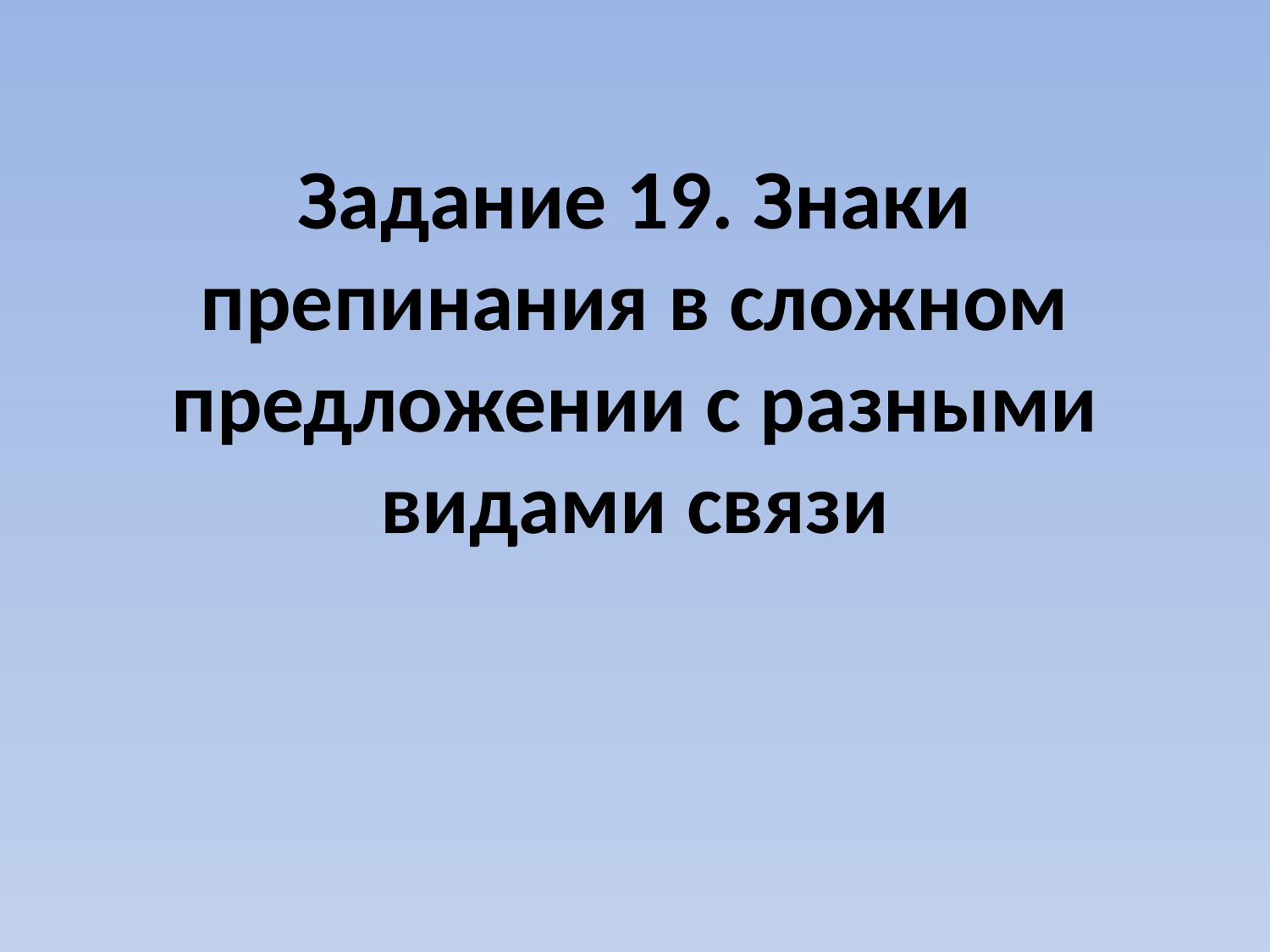

# Задание 19. Знаки препинания в сложном предложении с разными видами связи